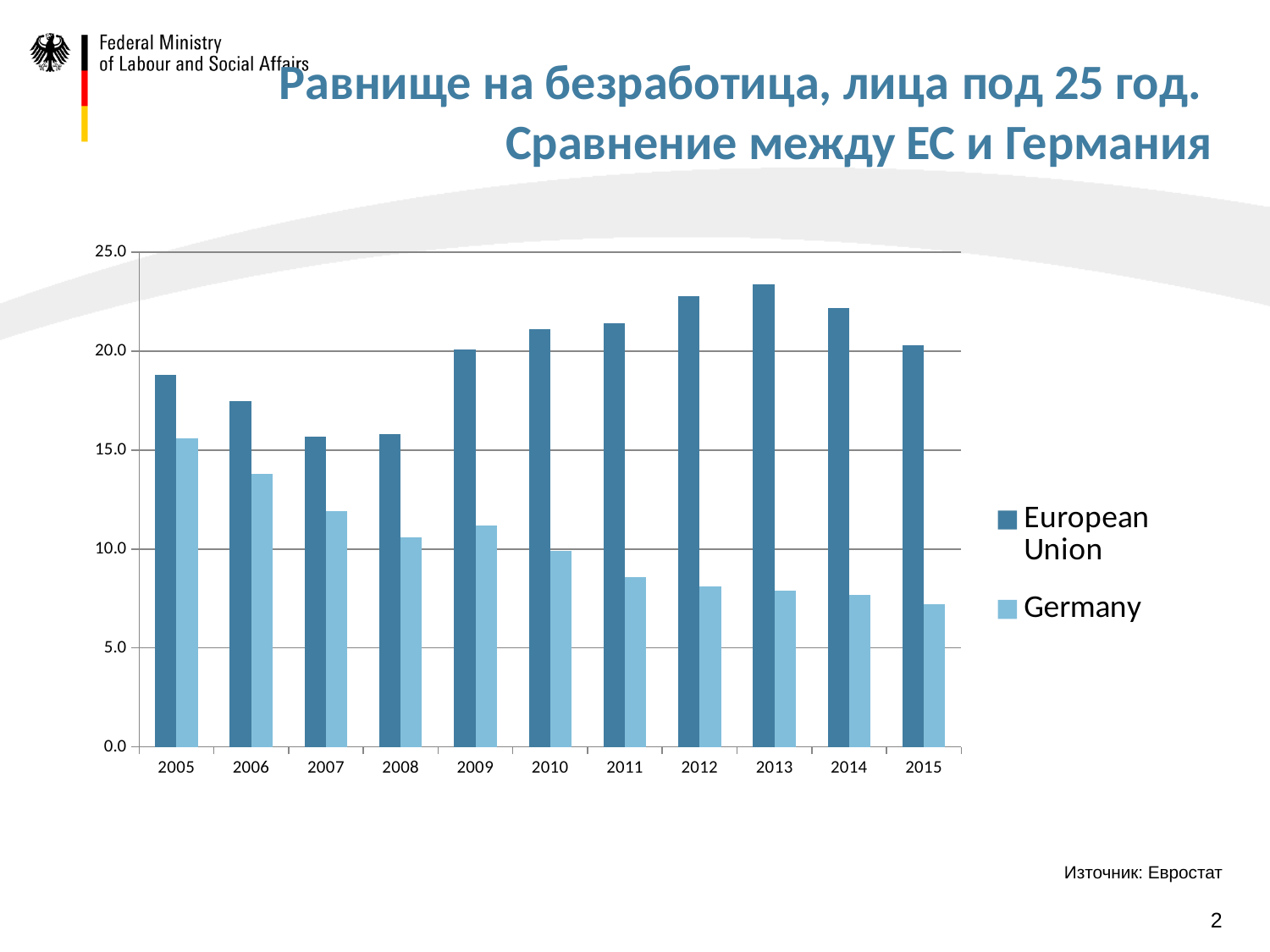

Равнище на безработица, лица под 25 год.
Сравнение между ЕС и Германия

### Chart

| Category | European Union | Germany |
|---|---|---|
| 2005 | 18.8 | 15.6 |
| 2006 | 17.5 | 13.8 |
| 2007 | 15.7 | 11.9 |
| 2008 | 15.8 | 10.6 |
| 2009 | 20.1 | 11.2 |
| 2010 | 21.1 | 9.9 |
| 2011 | 21.4 | 8.6 |
| 2012 | 22.8 | 8.1 |
| 2013 | 23.4 | 7.9 |
| 2014 | 22.2 | 7.7 |
| 2015 | 20.3 | 7.2 |

Източник: Евростат
2